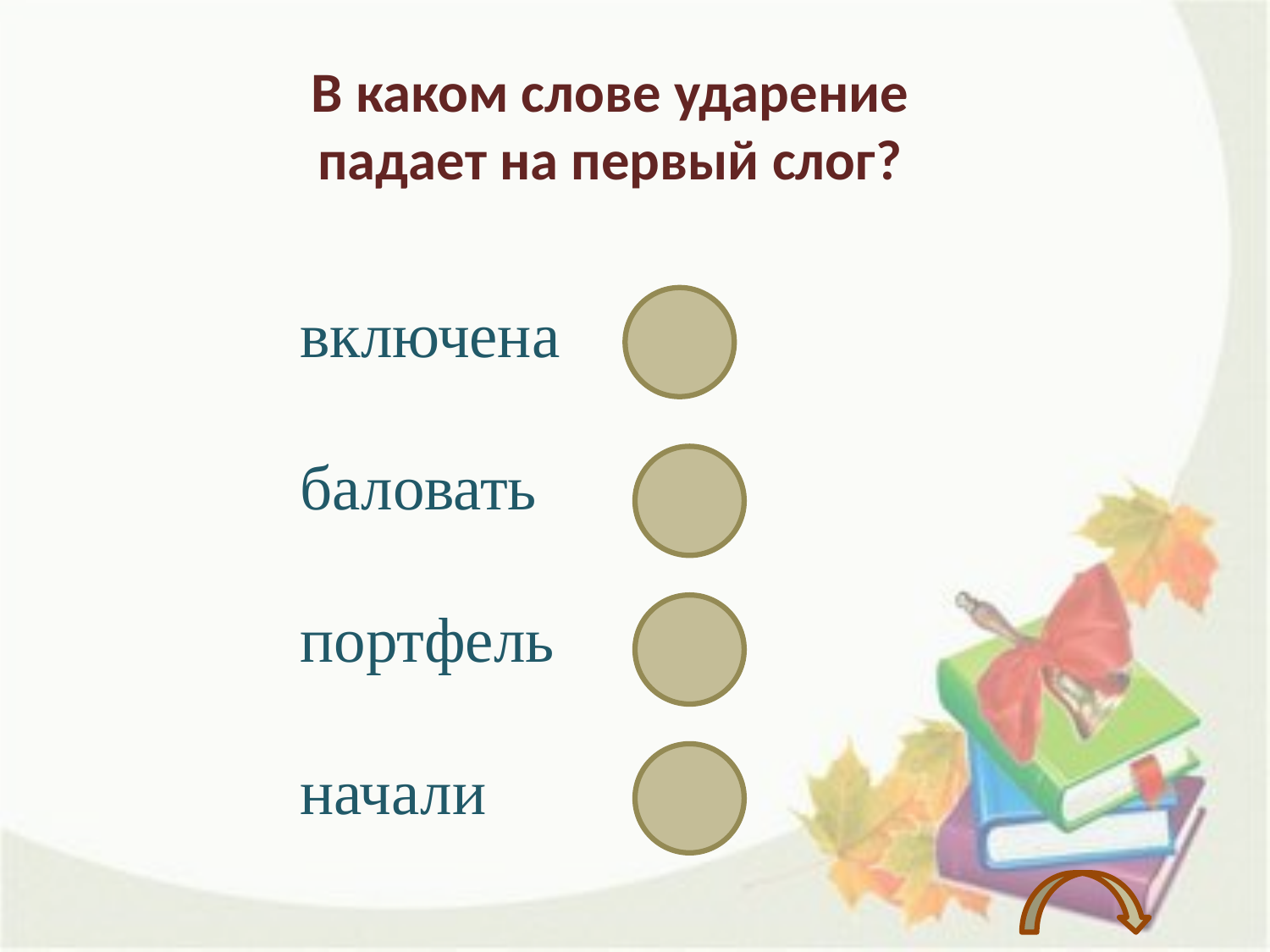

В каком слове ударение падает на первый слог?
включена

баловать

портфель

начали